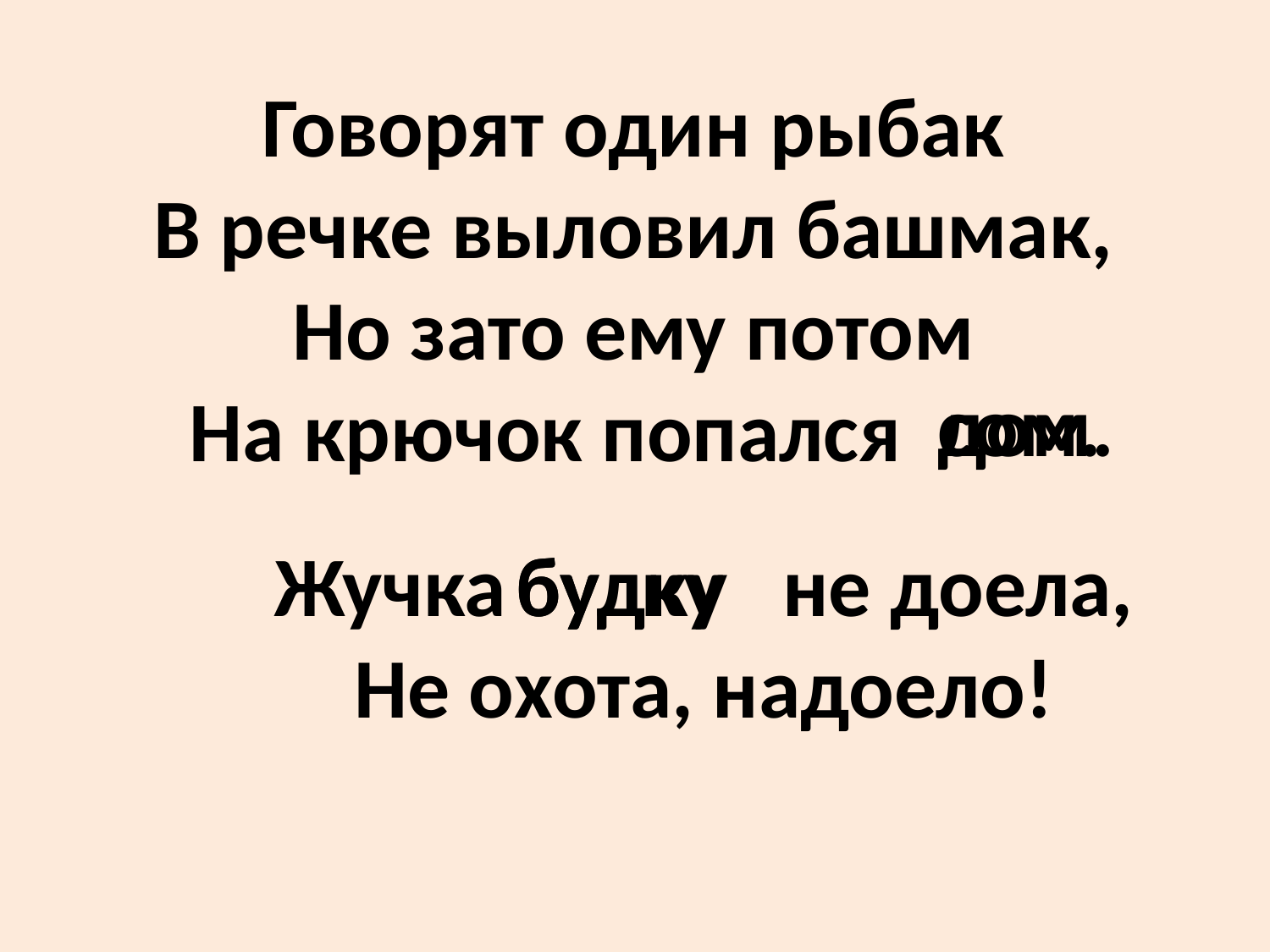

Говорят один рыбак
В речке выловил башмак,
Но зато ему потом
На крючок попался
сом.
дом.
Жучка 			не доела,
Не охота, надоело!

булку
будку